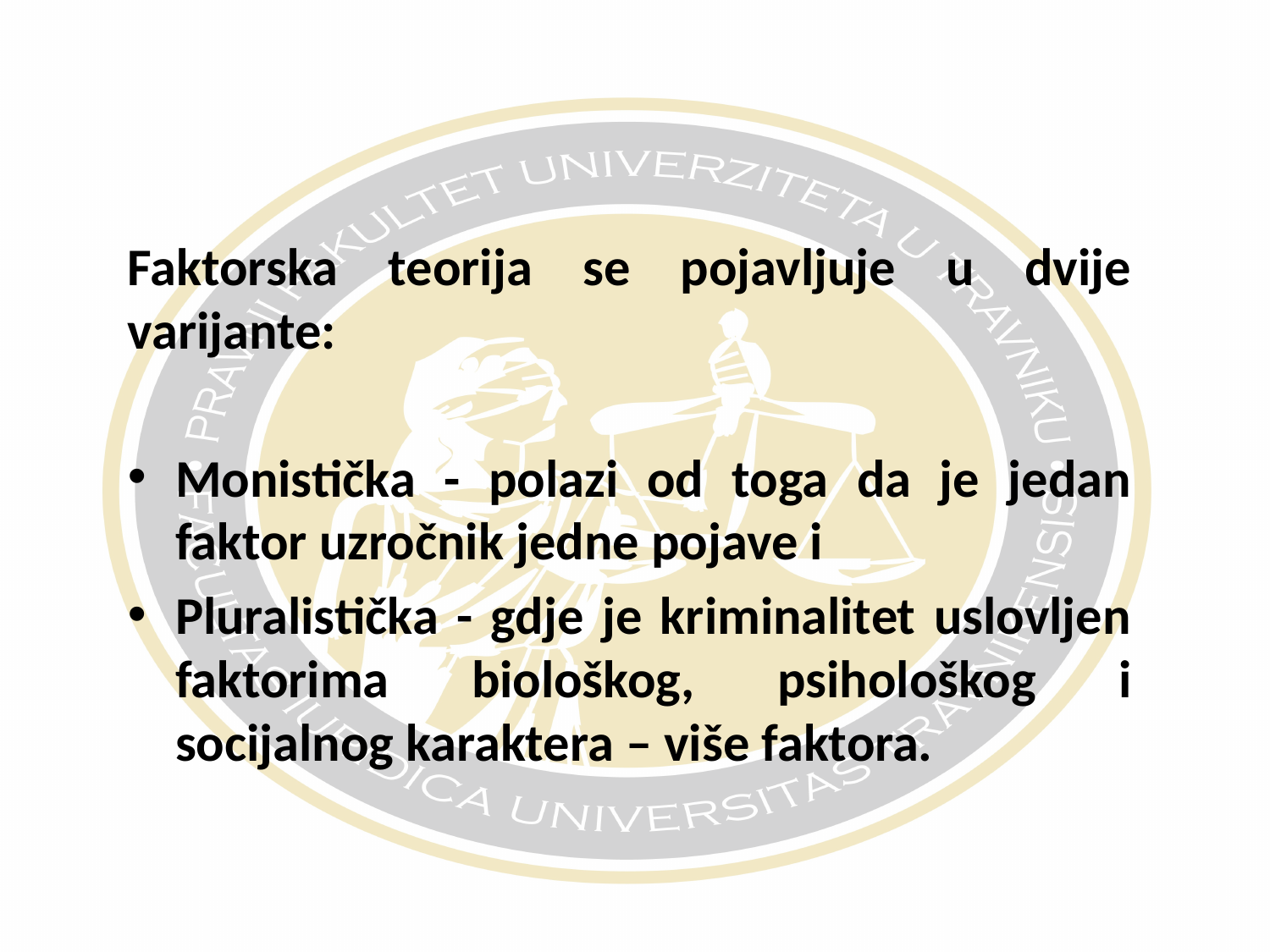

#
Faktorska teorija se pojavljuje u dvije varijante:

Monistička - polazi od toga da je jedan faktor uzročnik jedne pojave i
Pluralistička - gdje je kriminalitet uslovljen faktorima biološkog, psihološkog i socijalnog karaktera – više faktora.